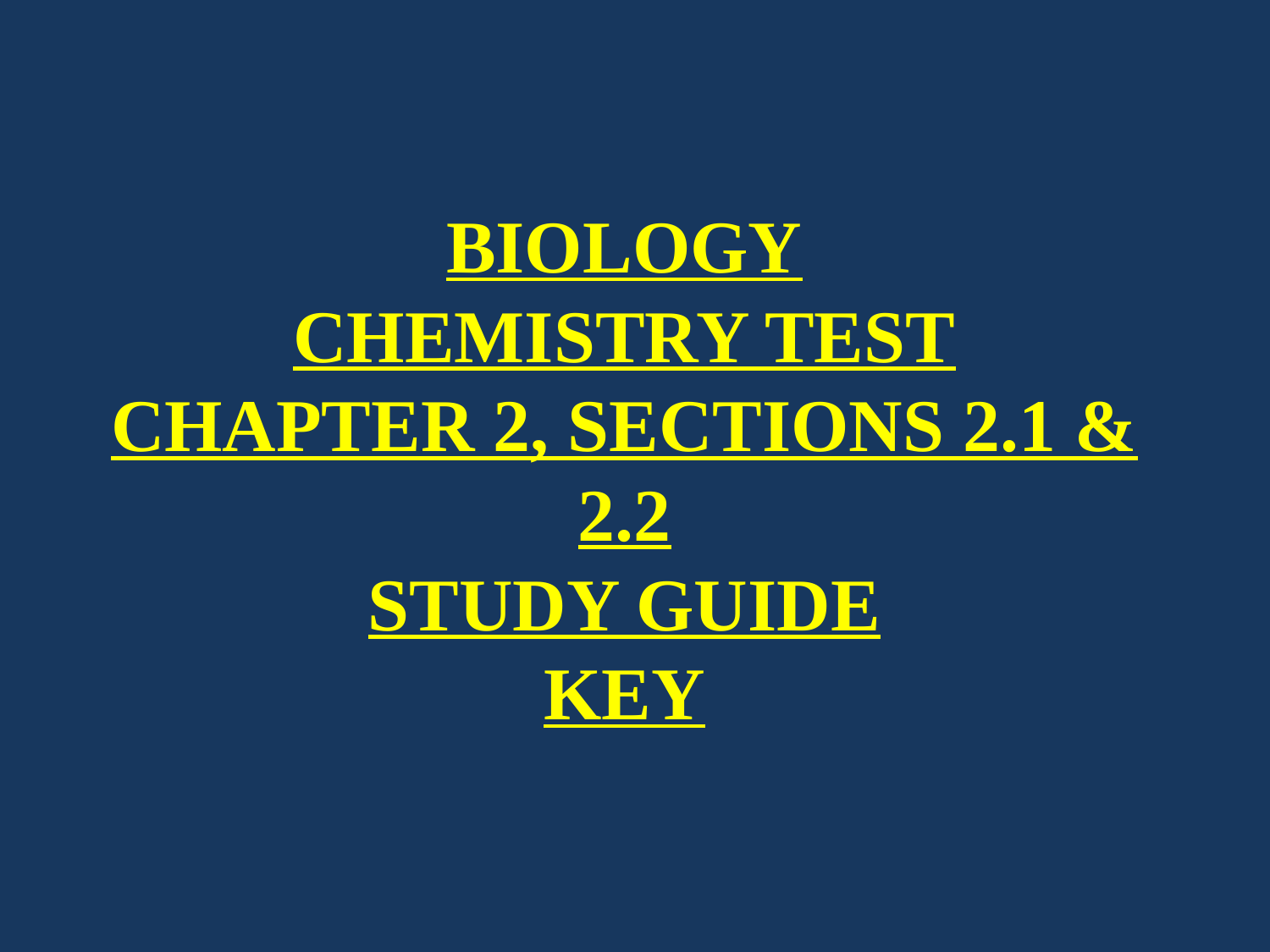

# BIOLOGY CHEMISTRY TEST CHAPTER 2, SECTIONS 2.1 & 2.2 STUDY GUIDE KEY